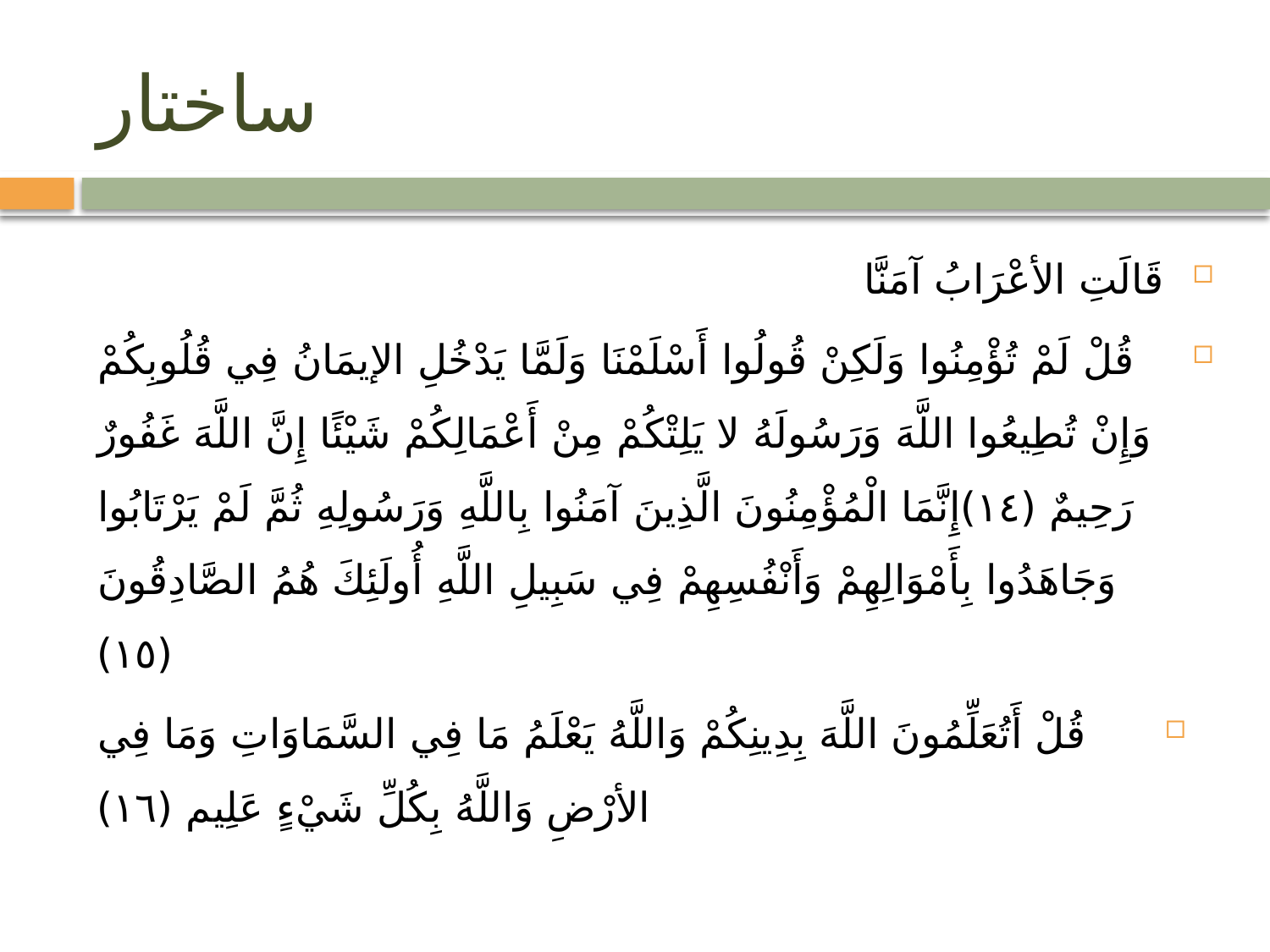

# ساختار
قَالَتِ الأعْرَابُ آمَنَّا
قُلْ لَمْ تُؤْمِنُوا وَلَكِنْ قُولُوا أَسْلَمْنَا وَلَمَّا يَدْخُلِ الإيمَانُ فِي قُلُوبِكُمْ وَإِنْ تُطِيعُوا اللَّهَ وَرَسُولَهُ لا يَلِتْكُمْ مِنْ أَعْمَالِكُمْ شَيْئًا إِنَّ اللَّهَ غَفُورٌ رَحِيمٌ (١٤)إِنَّمَا الْمُؤْمِنُونَ الَّذِينَ آمَنُوا بِاللَّهِ وَرَسُولِهِ ثُمَّ لَمْ يَرْتَابُوا وَجَاهَدُوا بِأَمْوَالِهِمْ وَأَنْفُسِهِمْ فِي سَبِيلِ اللَّهِ أُولَئِكَ هُمُ الصَّادِقُونَ (١٥)
قُلْ أَتُعَلِّمُونَ اللَّهَ بِدِينِكُمْ وَاللَّهُ يَعْلَمُ مَا فِي السَّمَاوَاتِ وَمَا فِي الأرْضِ وَاللَّهُ بِكُلِّ شَيْءٍ عَلِيم (١٦)